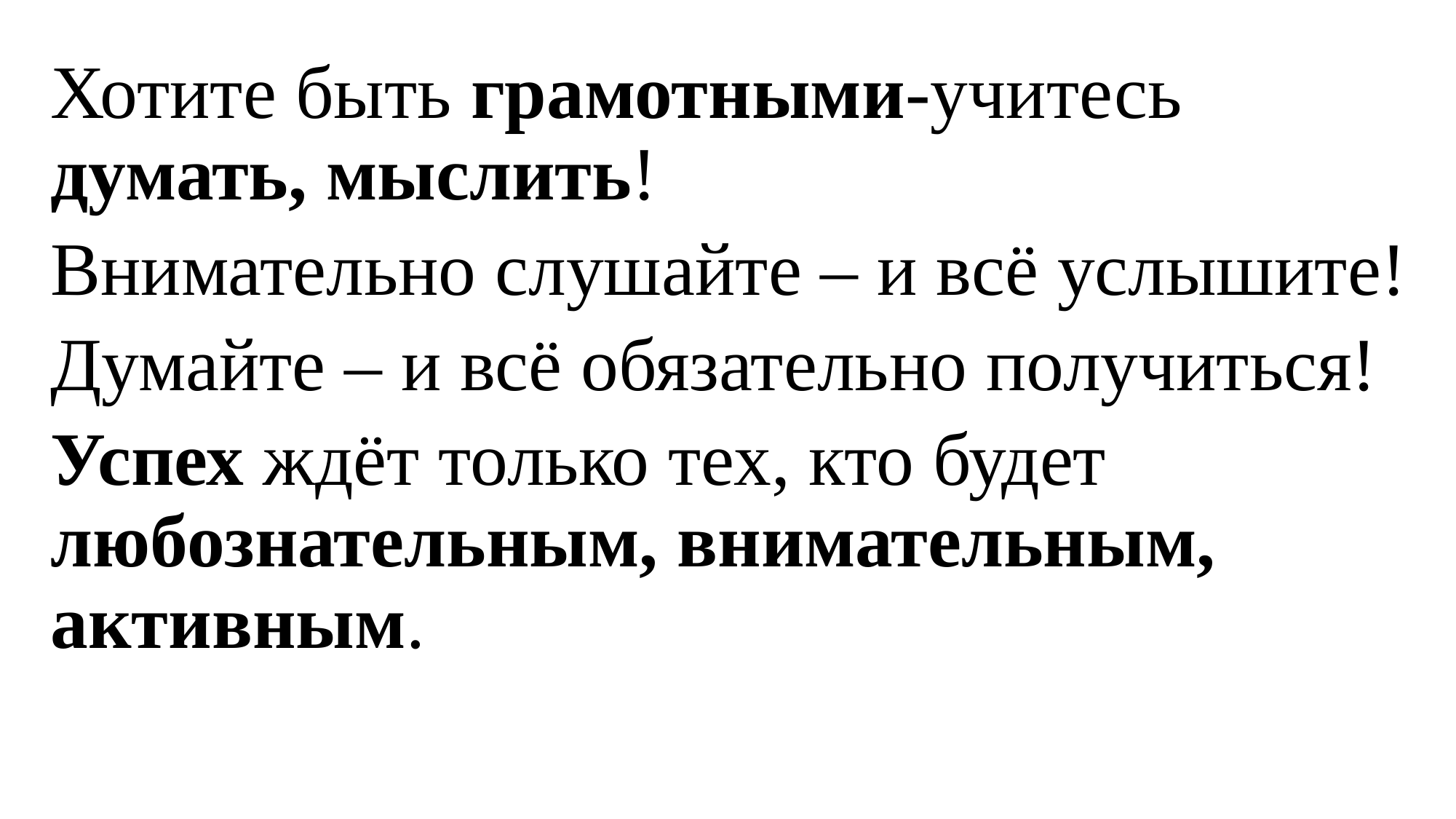

Хотите быть грамотными-учитесь думать, мыслить!
Внимательно слушайте – и всё услышите!
Думайте – и всё обязательно получиться!
Успех ждёт только тех, кто будет любознательным, внимательным, активным.